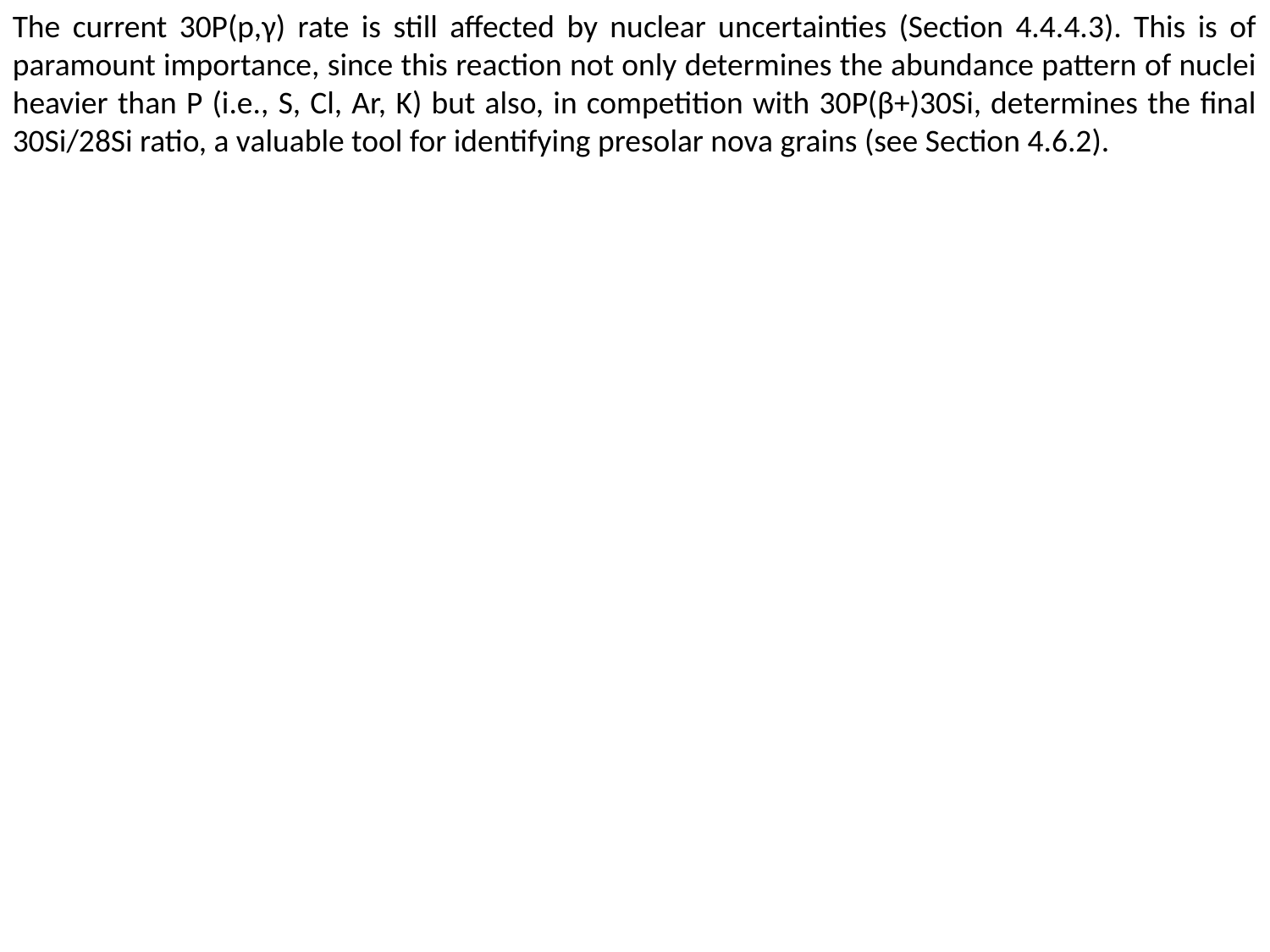

The current 30P(p,γ) rate is still affected by nuclear uncertainties (Section 4.4.4.3). This is of paramount importance, since this reaction not only determines the abundance pattern of nuclei heavier than P (i.e., S, Cl, Ar, K) but also, in competition with 30P(β+)30Si, determines the final 30Si/28Si ratio, a valuable tool for identifying presolar nova grains (see Section 4.6.2).